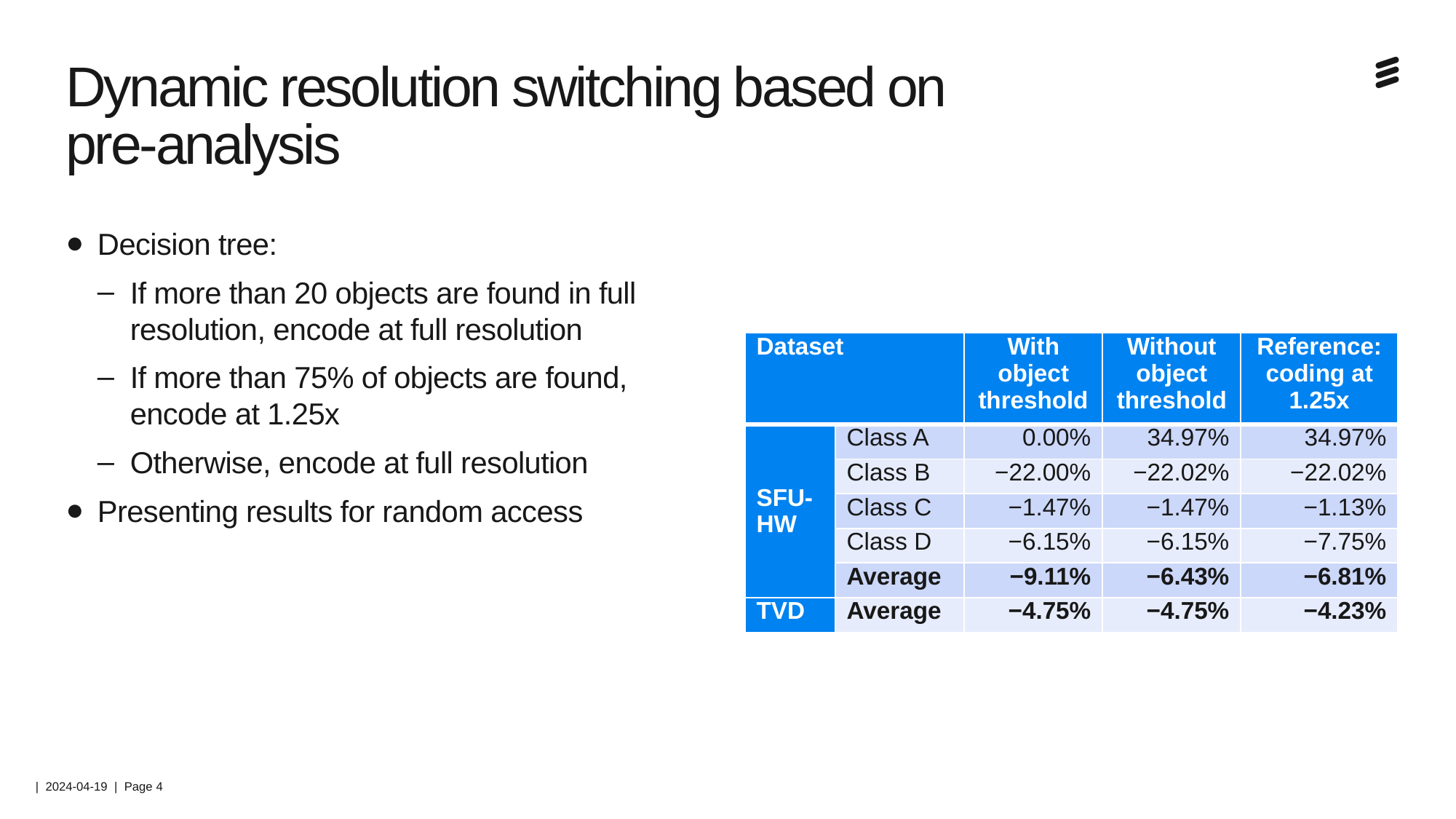

# Dynamic resolution switching based on pre-analysis
Decision tree:
If more than 20 objects are found in full resolution, encode at full resolution
If more than 75% of objects are found, encode at 1.25x
Otherwise, encode at full resolution
Presenting results for random access

| Dataset |  | With object threshold | Without object threshold | Reference: coding at 1.25x |
| --- | --- | --- | --- | --- |
| SFU-HW | Class A | 0.00% | 34.97% | 34.97% |
|  | Class B | −22.00% | −22.02% | −22.02% |
|  | Class C | −1.47% | −1.47% | −1.13% |
|  | Class D | −6.15% | −6.15% | −7.75% |
|  | Average | −9.11% | −6.43% | −6.81% |
| TVD | Average | −4.75% | −4.75% | −4.23% |